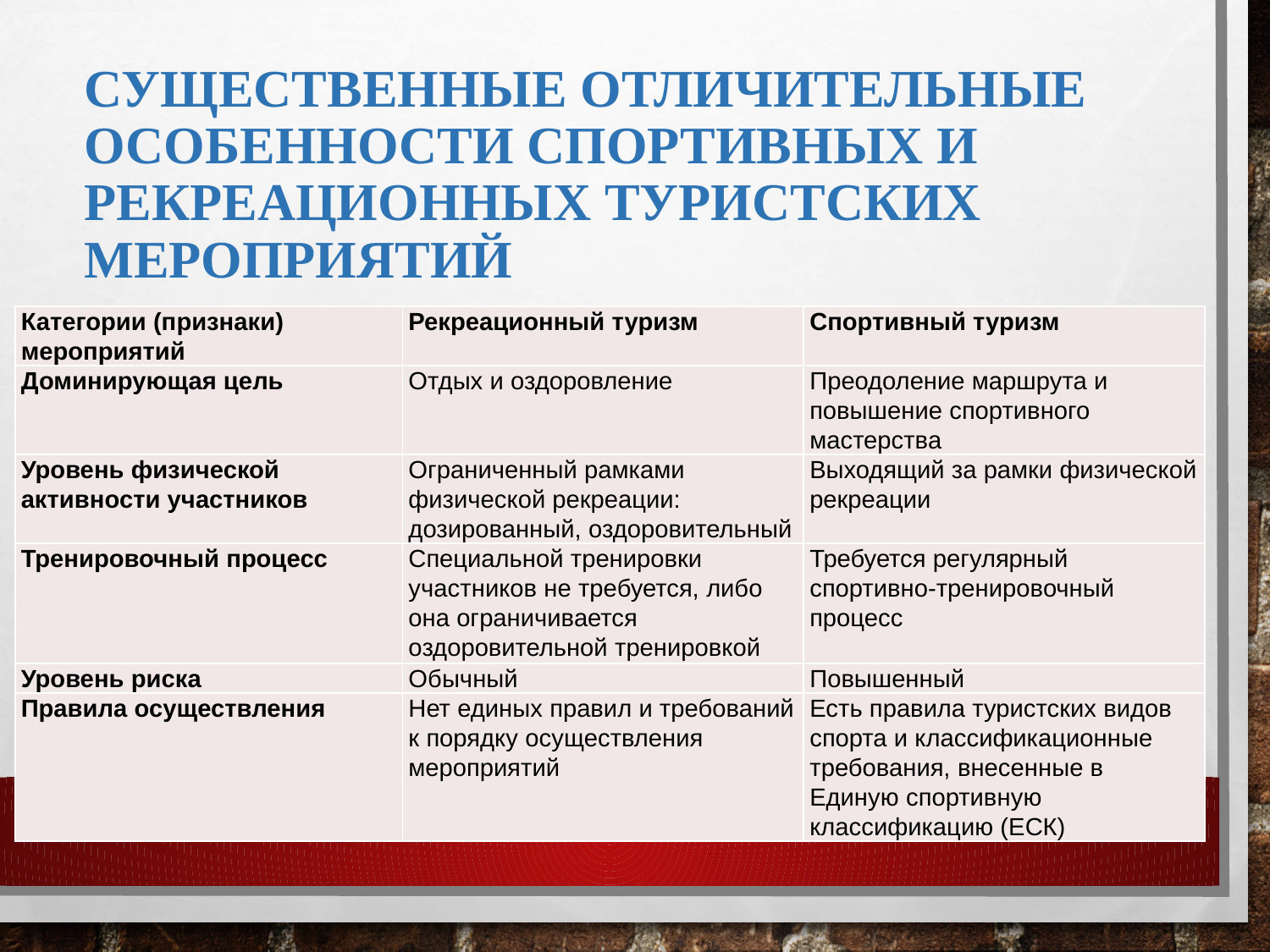

# Существенные отличительные особенности спортивных и рекреационных туристских мероприятий
| Категории (признаки) мероприятий | Рекреационный туризм | Спортивный туризм |
| --- | --- | --- |
| Доминирующая цель | Отдых и оздоровление | Преодоление маршрута и повышение спортивного мастерства |
| Уровень физической активности участников | Ограниченный рамками физической рекреации: дозированный, оздоровительный | Выходящий за рамки физической рекреации |
| Тренировочный процесс | Специальной тренировки участников не требуется, либо она ограничивается оздоровительной тренировкой | Требуется регулярный спортивно-тренировочный процесс |
| Уровень риска | Обычный | Повышенный |
| Правила осуществления | Нет единых правил и требований к порядку осуществления мероприятий | Есть правила туристских видов спорта и классификационные требования, внесенные в Единую спортивную классификацию (ЕСК) |